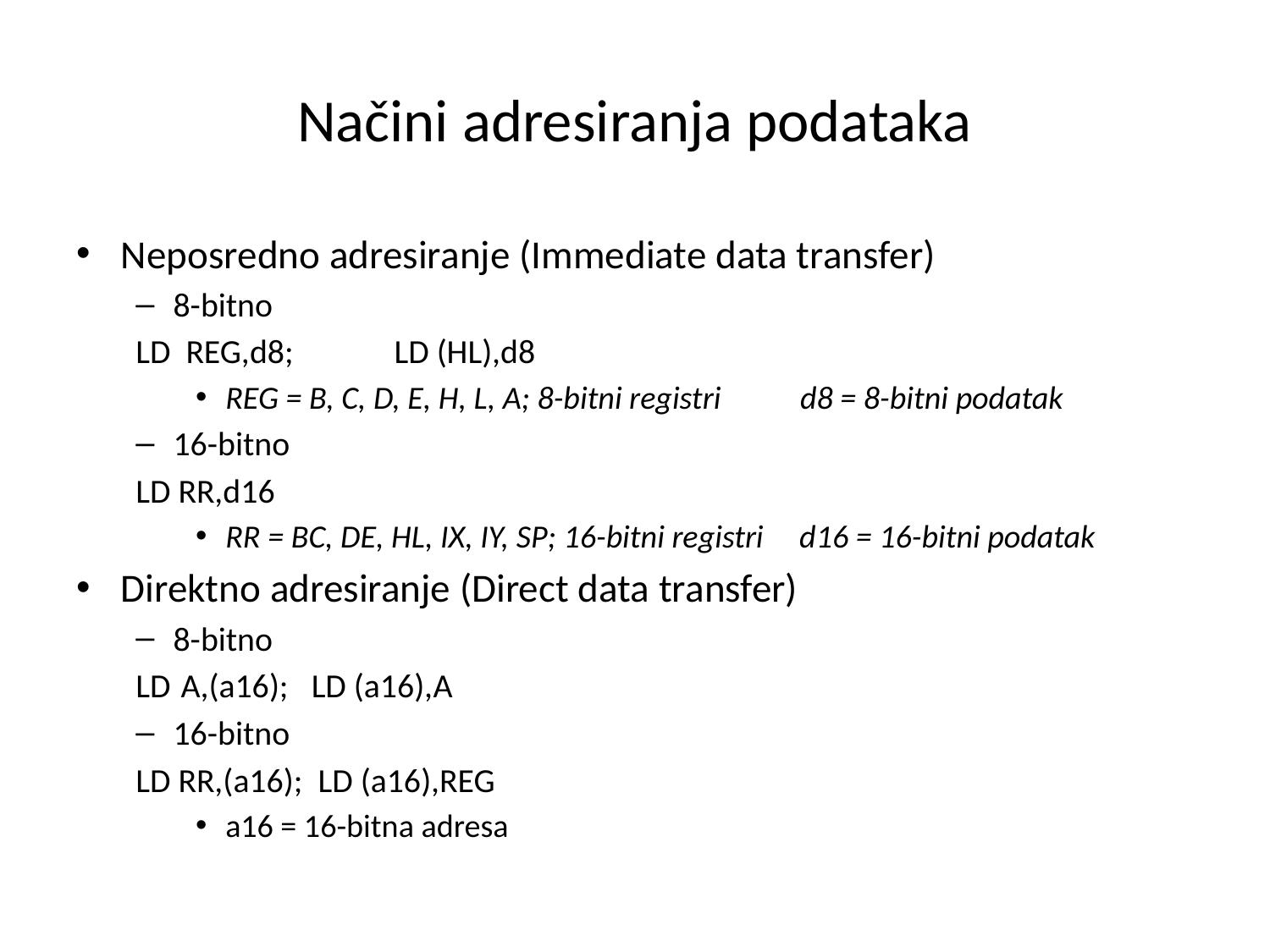

# Načini adresiranja podataka
Neposredno adresiranje (Immediate data transfer)
8-bitno
LD  REG,d8;	LD (HL),d8
REG = B, C, D, E, H, L, A; 8-bitni registri           d8 = 8-bitni podatak
16-bitno
LD RR,d16
RR = BC, DE, HL, IX, IY, SP; 16-bitni registri     d16 = 16-bitni podatak
Direktno adresiranje (Direct data transfer)
8-bitno
LD	 A,(a16);   LD (a16),A
16-bitno
LD RR,(a16);  LD (a16),REG
a16 = 16-bitna adresa